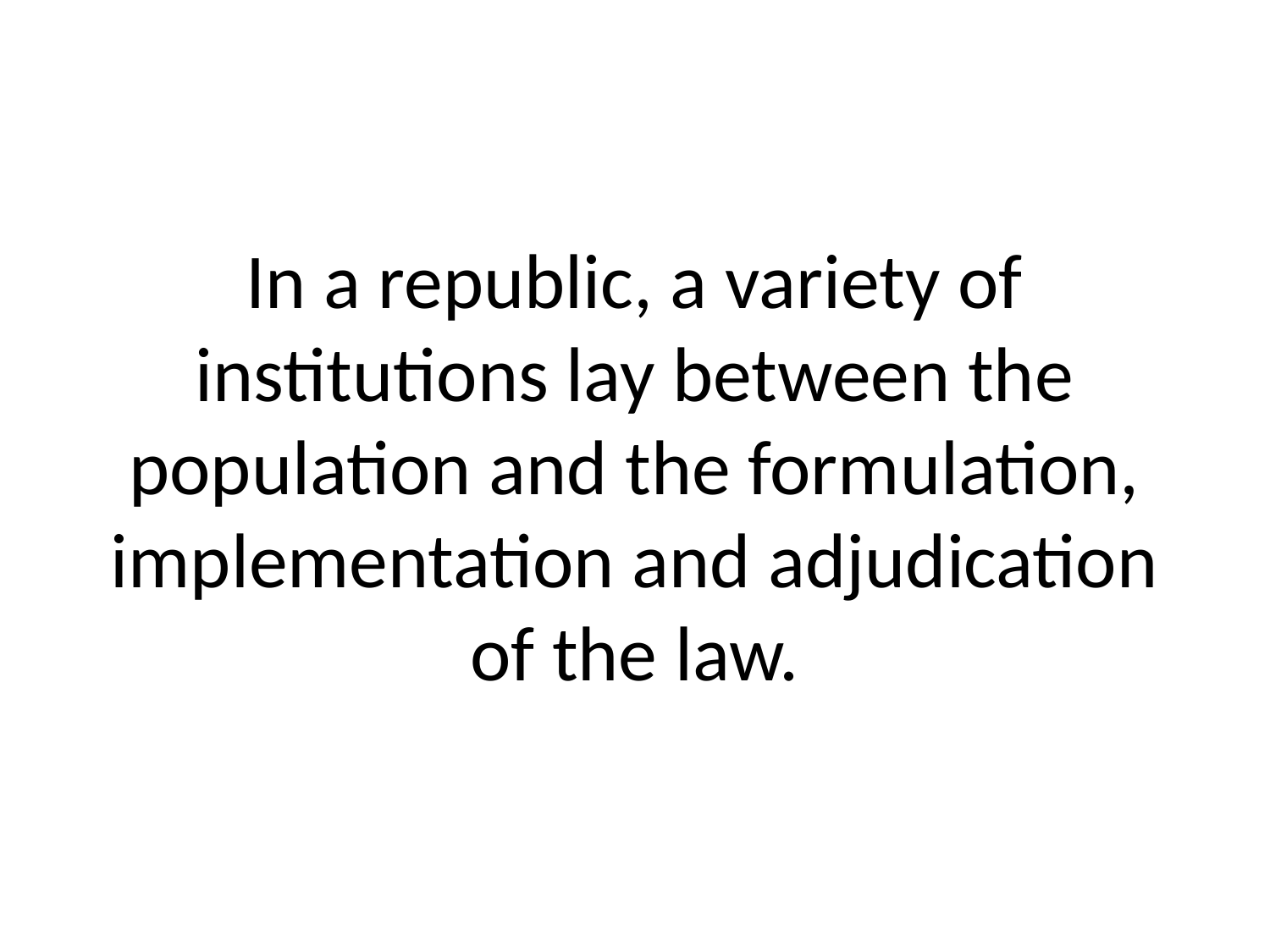

# In a republic, a variety of institutions lay between the population and the formulation, implementation and adjudication of the law.